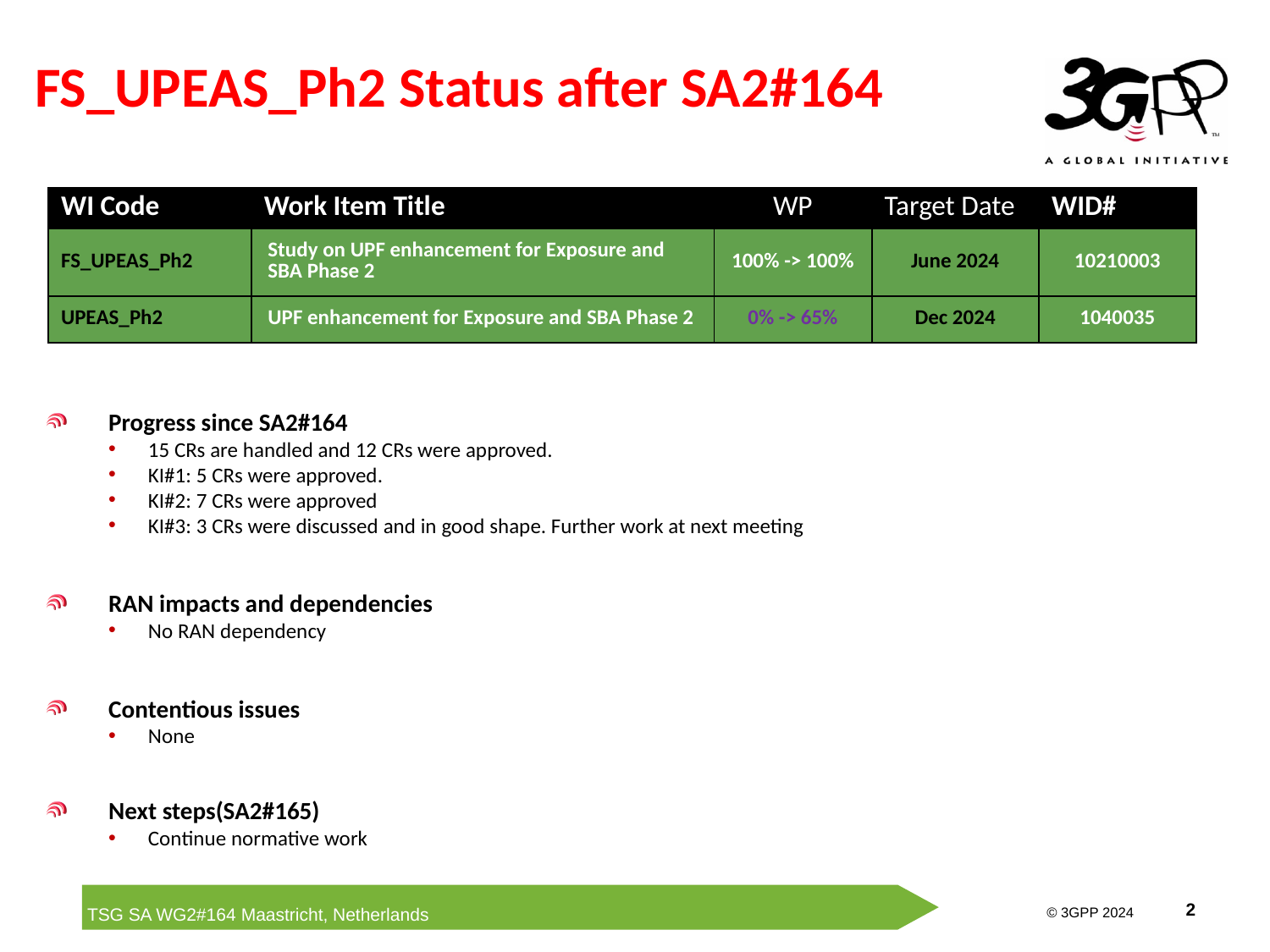

# FS_UPEAS_Ph2 Status after SA2#164
| WI Code | Work Item Title | WP | Target Date | WID# |
| --- | --- | --- | --- | --- |
| FS\_UPEAS\_Ph2 | Study on UPF enhancement for Exposure and SBA Phase 2 | 100% -> 100% | June 2024 | 10210003 |
| UPEAS\_Ph2 | UPF enhancement for Exposure and SBA Phase 2 | 0% -> 65% | Dec 2024 | 1040035 |
Progress since SA2#164
15 CRs are handled and 12 CRs were approved.
KI#1: 5 CRs were approved.
KI#2: 7 CRs were approved
KI#3: 3 CRs were discussed and in good shape. Further work at next meeting

RAN impacts and dependencies
No RAN dependency

Contentious issues
None

Next steps(SA2#165)
Continue normative work